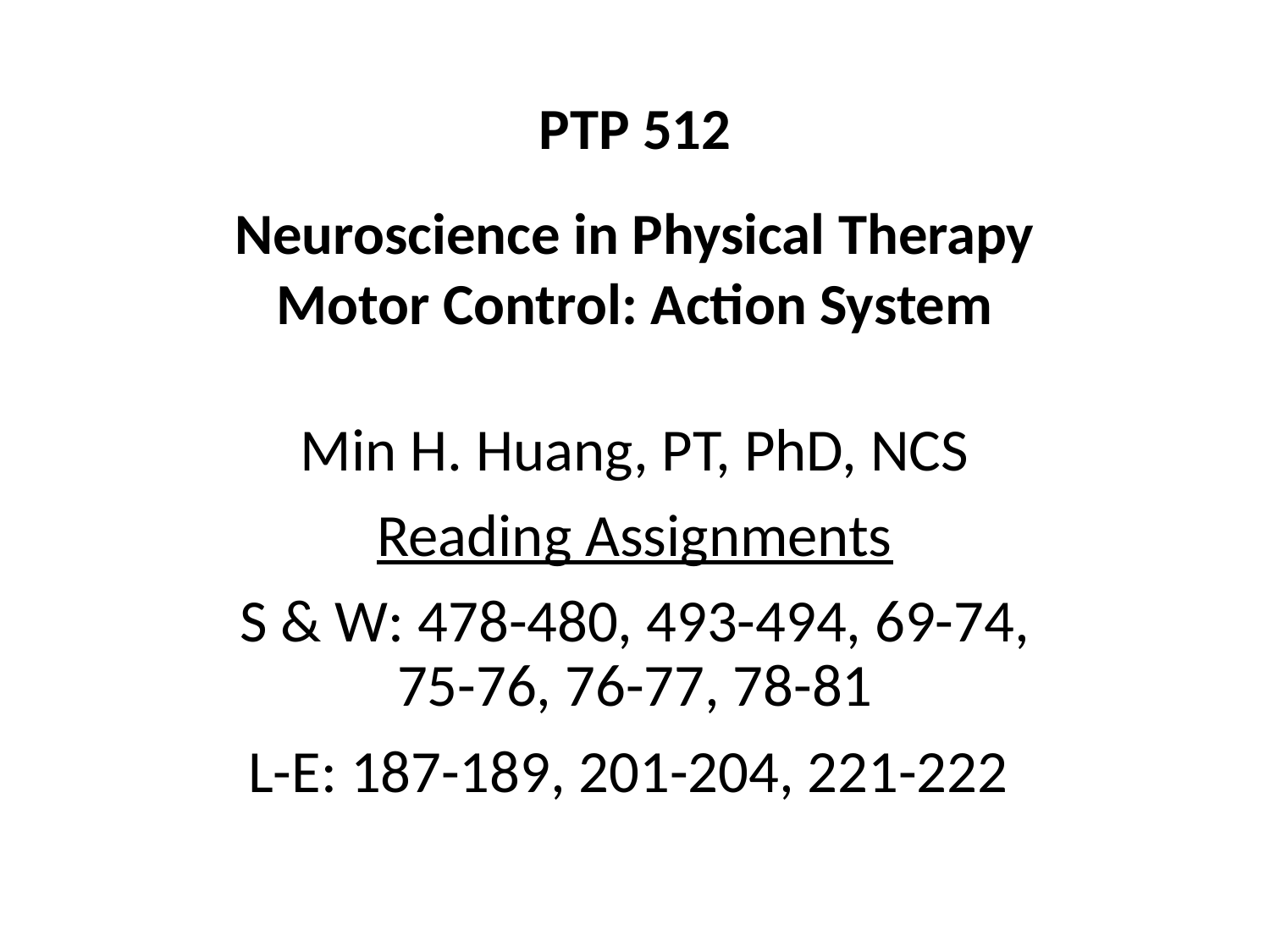

# PTP 512 Neuroscience in Physical Therapy Motor Control: Action System
Min H. Huang, PT, PhD, NCS
Reading Assignments
S & W: 478-480, 493-494, 69-74, 75-76, 76-77, 78-81
L-E: 187-189, 201-204, 221-222